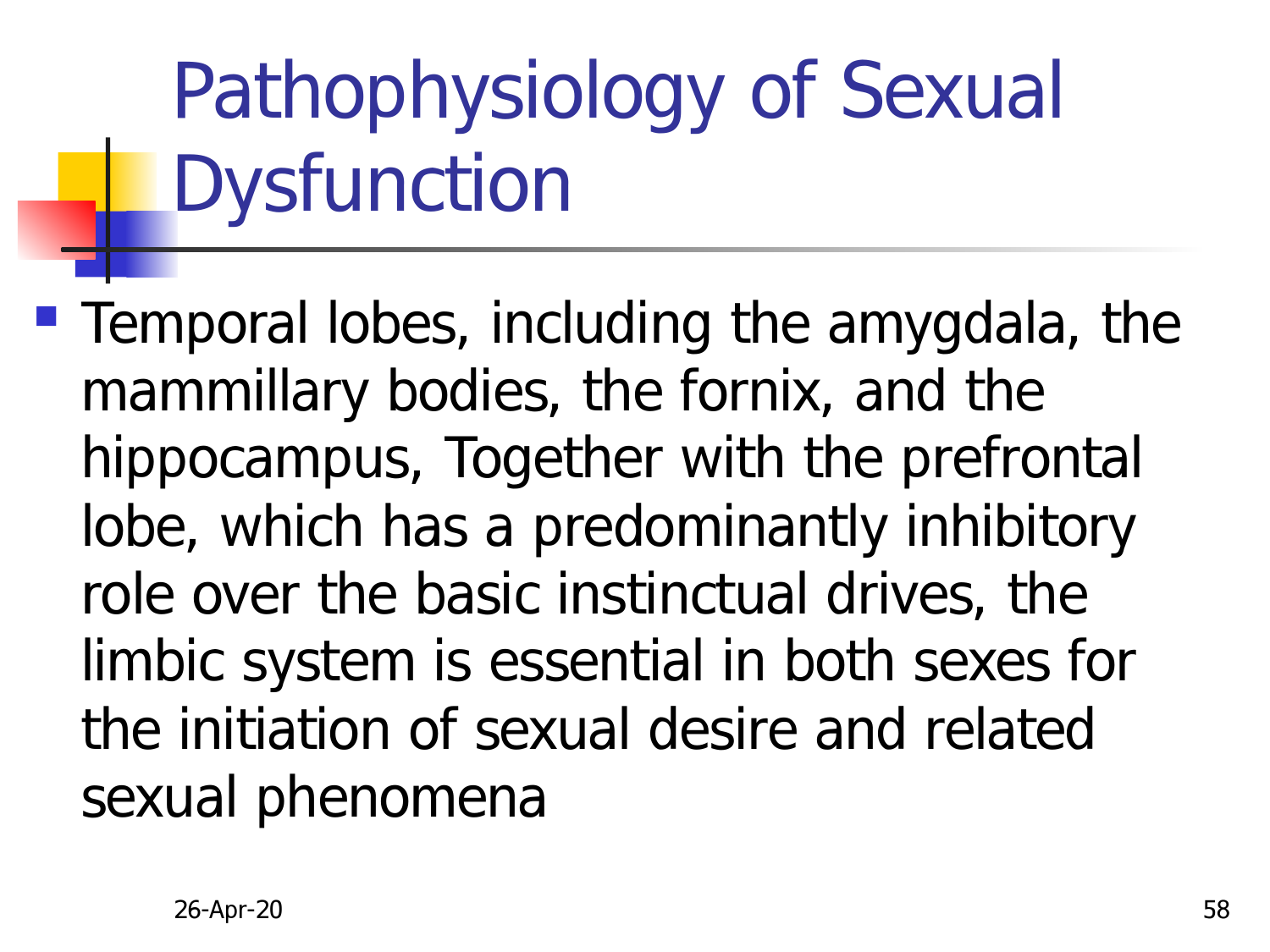

# Pathophysiology of Sexual Dysfunction
Temporal lobes, including the amygdala, the mammillary bodies, the fornix, and the hippocampus, Together with the prefrontal lobe, which has a predominantly inhibitory role over the basic instinctual drives, the limbic system is essential in both sexes for the initiation of sexual desire and related sexual phenomena

26-Apr-20
58